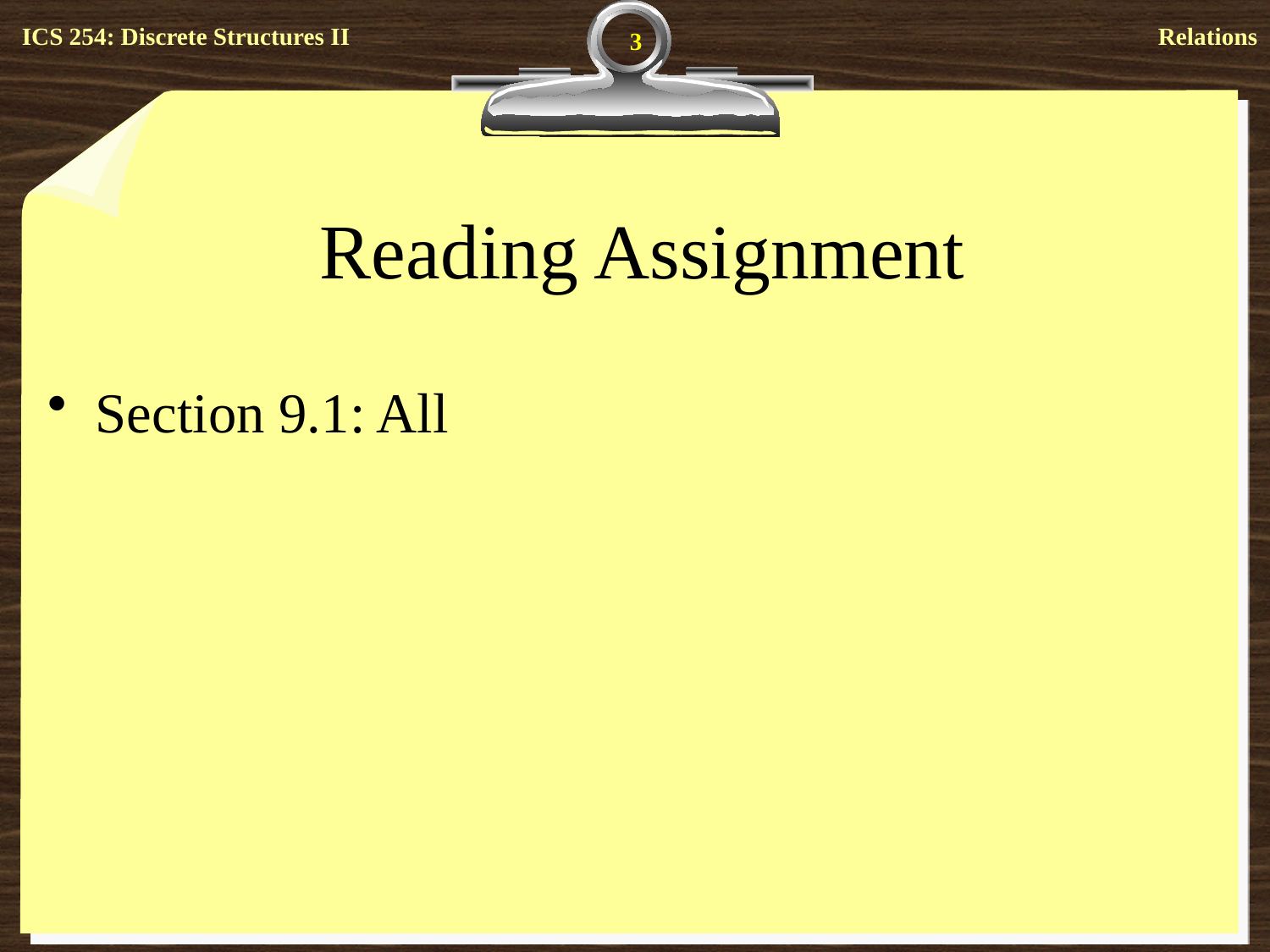

3
# Reading Assignment
Section 9.1: All